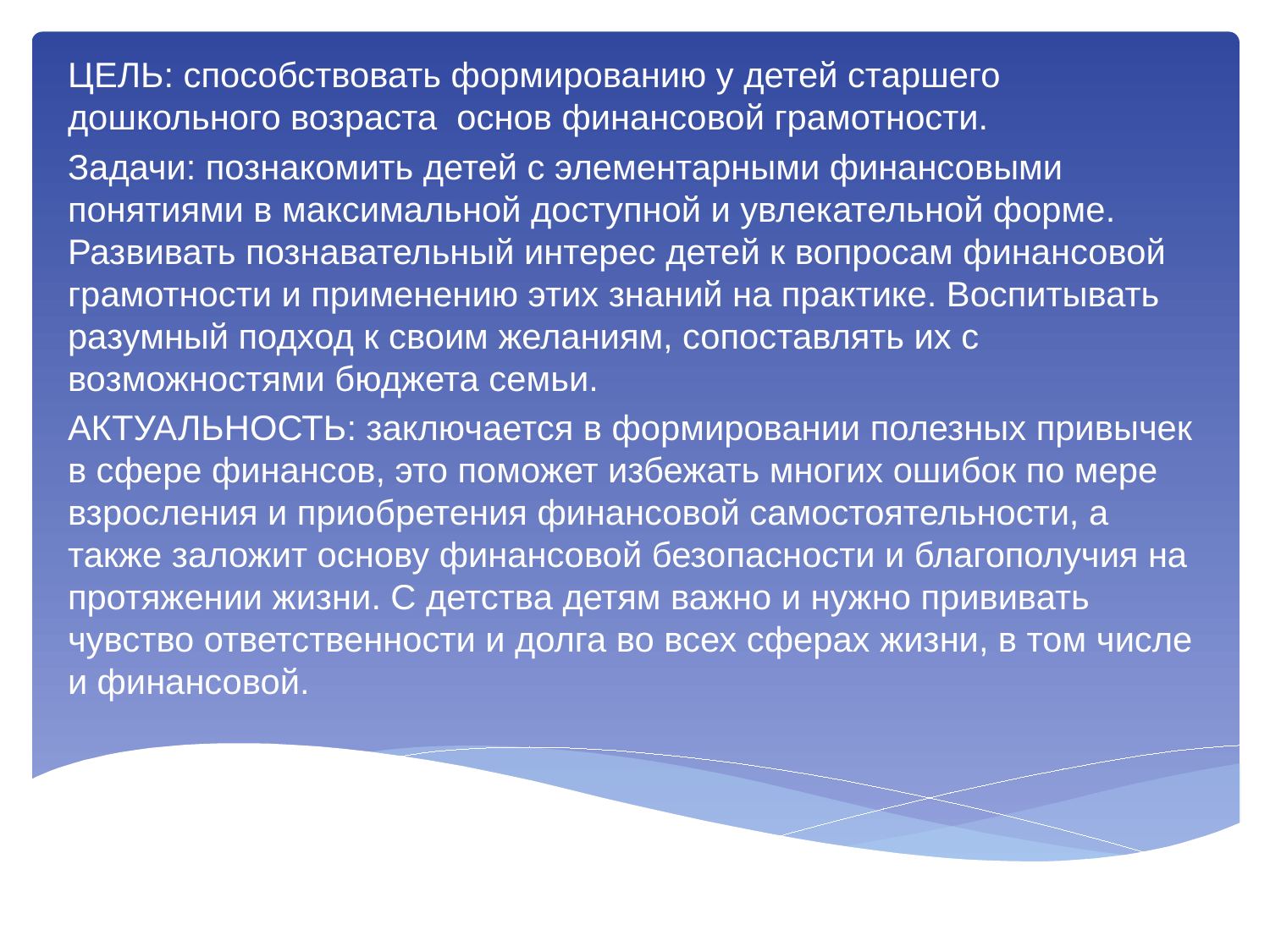

ЦЕЛЬ: способствовать формированию у детей старшего дошкольного возраста  основ финансовой грамотности.
Задачи: познакомить детей с элементарными финансовыми понятиями в максимальной доступной и увлекательной форме.   Развивать познавательный интерес детей к вопросам финансовой грамотности и применению этих знаний на практике. Воспитывать разумный подход к своим желаниям, сопоставлять их с возможностями бюджета семьи.
АКТУАЛЬНОСТЬ: заключается в формировании полезных привычек в сфере финансов, это поможет избежать многих ошибок по мере взросления и приобретения финансовой самостоятельности, а также заложит основу финансовой безопасности и благополучия на протяжении жизни. С детства детям важно и нужно прививать чувство ответственности и долга во всех сферах жизни, в том числе  и финансовой.